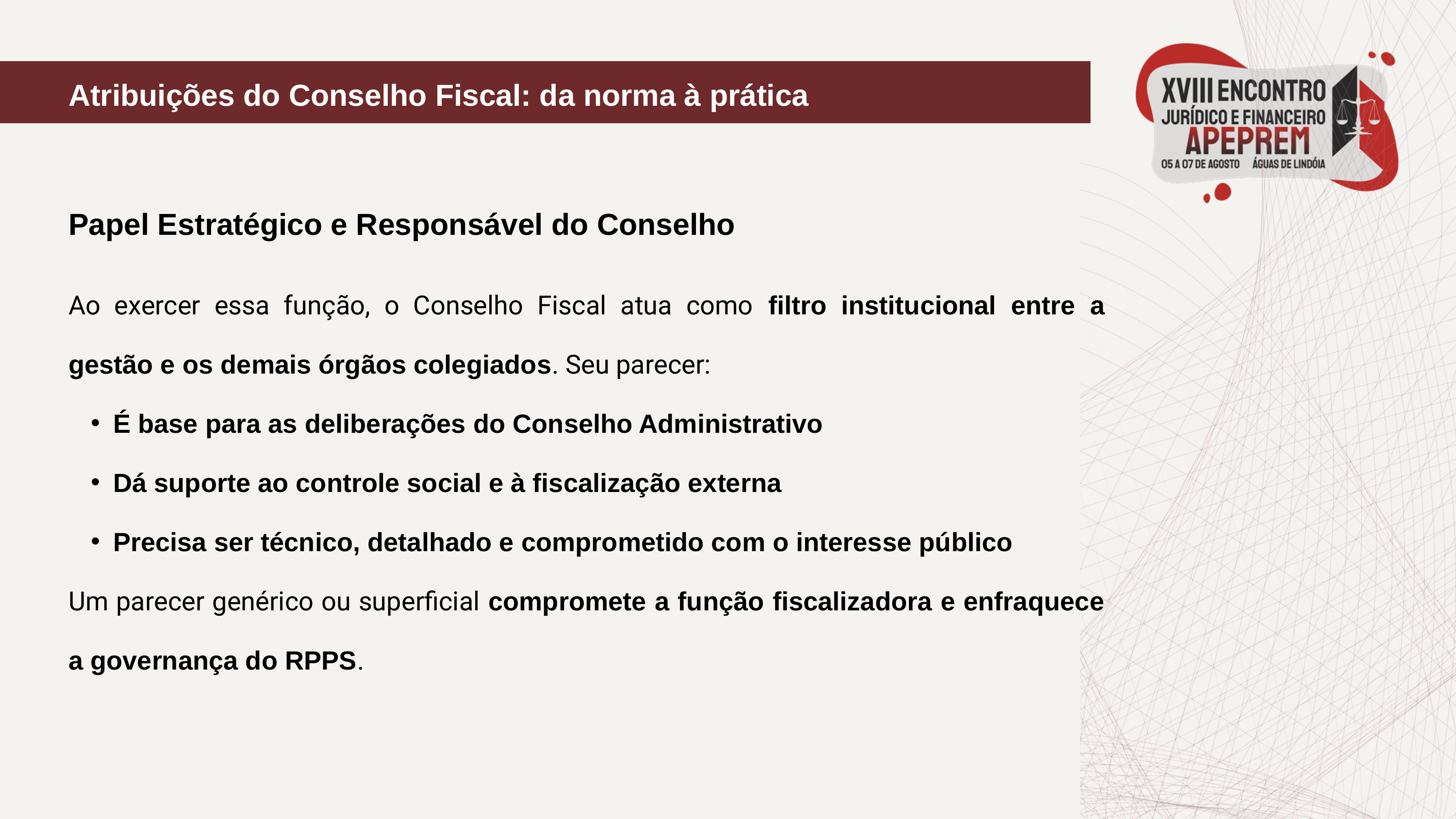

Atribuições do Conselho Fiscal: da norma à prática
Papel Estratégico e Responsável do Conselho
Ao exercer essa função, o Conselho Fiscal atua como filtro institucional entre a gestão e os demais órgãos colegiados. Seu parecer:
É base para as deliberações do Conselho Administrativo
Dá suporte ao controle social e à fiscalização externa
Precisa ser técnico, detalhado e comprometido com o interesse público
Um parecer genérico ou superficial compromete a função fiscalizadora e enfraquece a governança do RPPS.